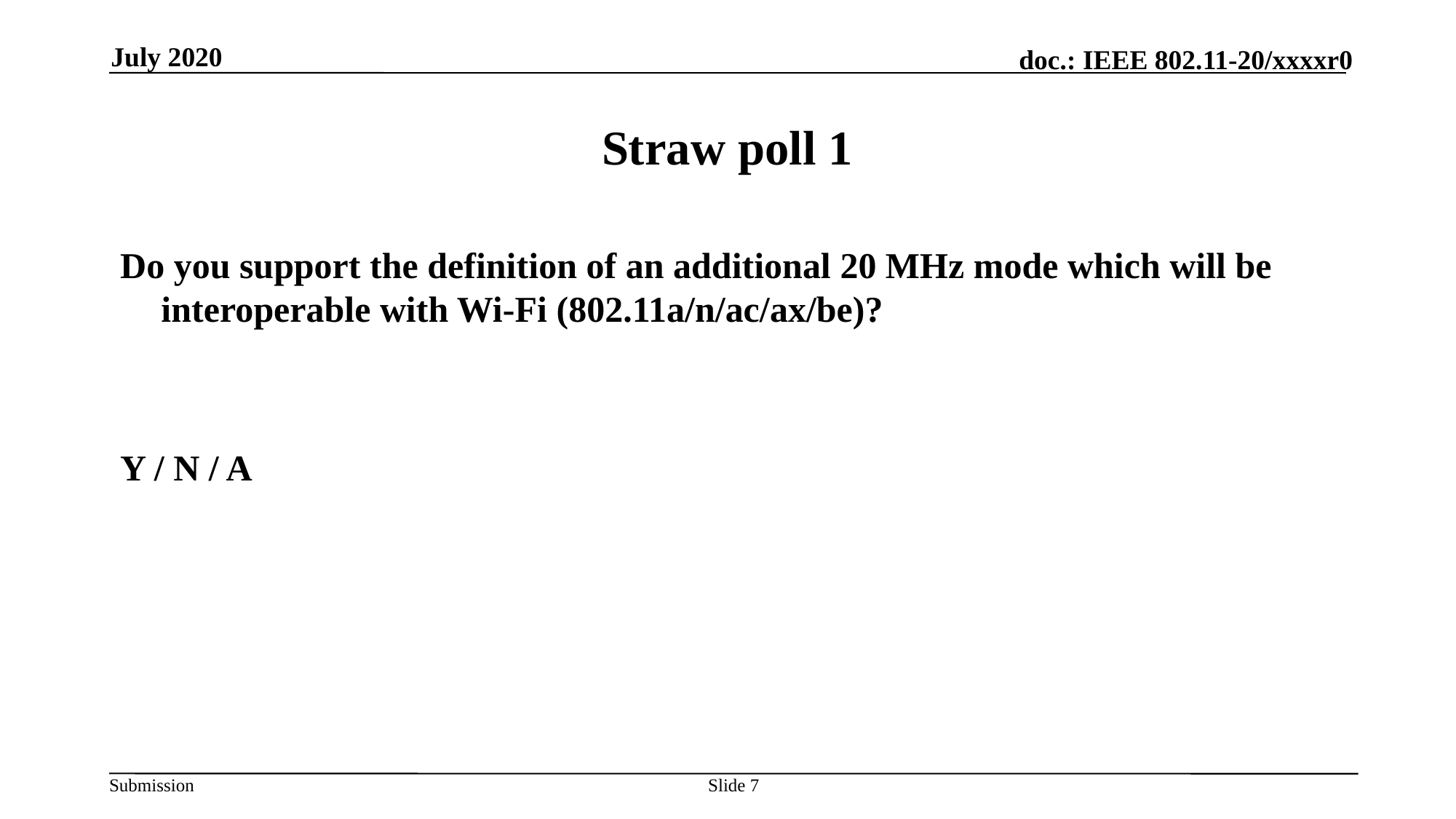

July 2020
# Straw poll 1
Do you support the definition of an additional 20 MHz mode which will be interoperable with Wi-Fi (802.11a/n/ac/ax/be)?

Y / N / A
Slide 7